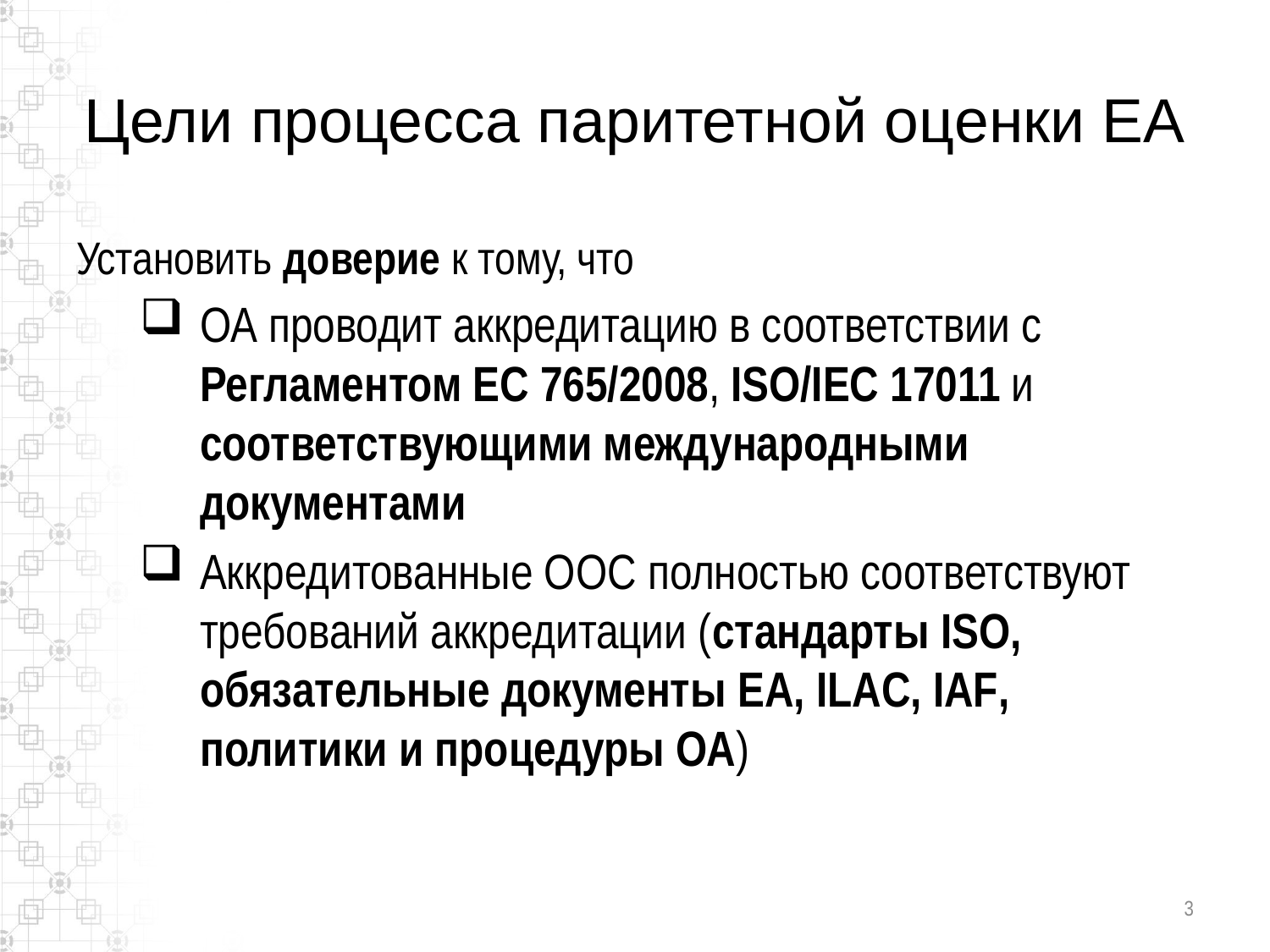

# Цели процесса паритетной оценки ЕА
Установить доверие к тому, что
ОА проводит аккредитацию в соответствии с Регламентом ЕС 765/2008, ISO/IEC 17011 и соответствующими международными документами
Аккредитованные ООС полностью соответствуют требований аккредитации (стандарты ISO, обязательные документы ЕА, ILAC, IAF, политики и процедуры ОА)
3